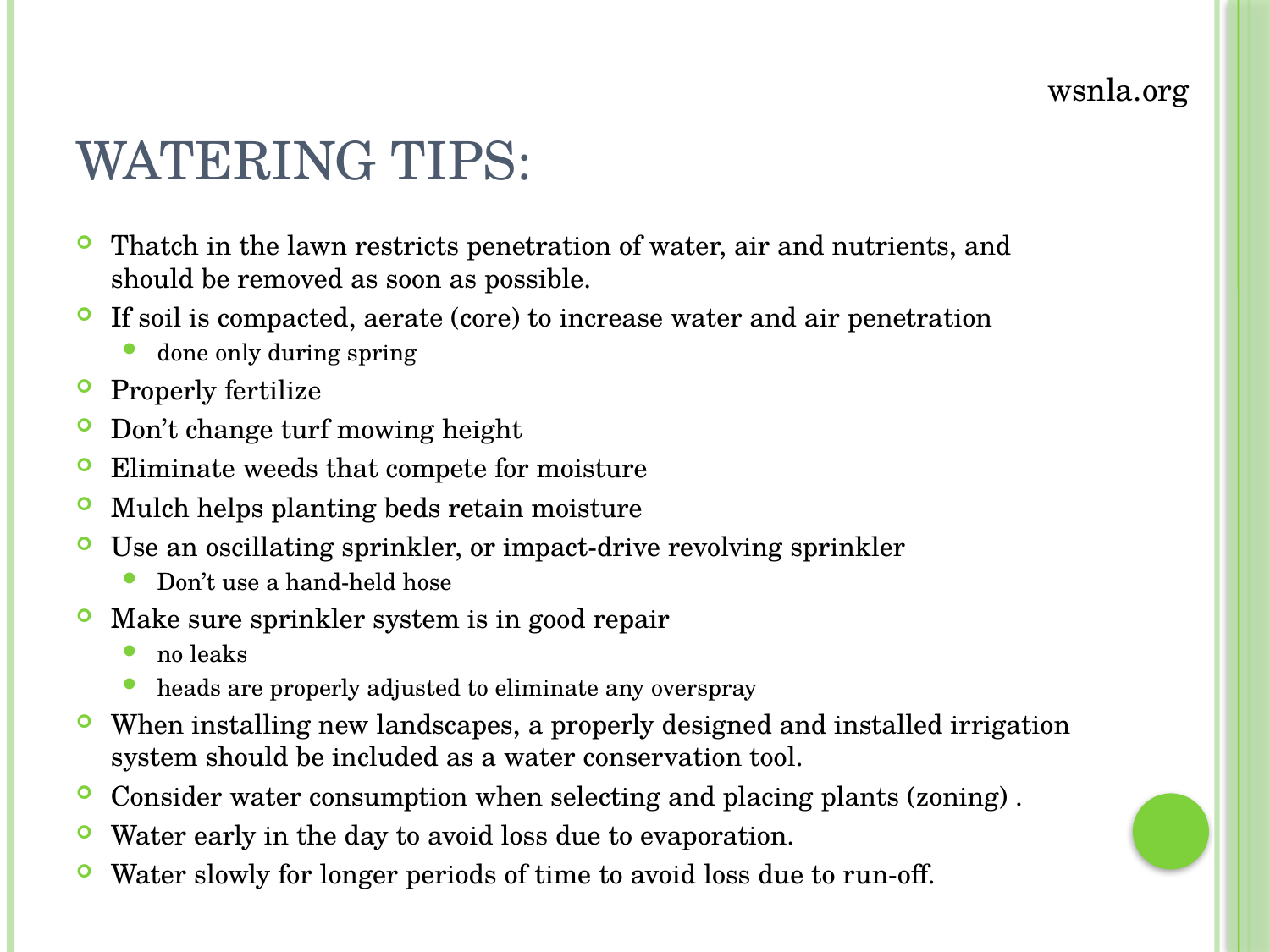

# Watering tips:
wsnla.org
Thatch in the lawn restricts penetration of water, air and nutrients, and should be removed as soon as possible.
If soil is compacted, aerate (core) to increase water and air penetration
done only during spring
Properly fertilize
Don’t change turf mowing height
Eliminate weeds that compete for moisture
Mulch helps planting beds retain moisture
Use an oscillating sprinkler, or impact-drive revolving sprinkler
Don’t use a hand-held hose
Make sure sprinkler system is in good repair
no leaks
heads are properly adjusted to eliminate any overspray
When installing new landscapes, a properly designed and installed irrigation system should be included as a water conservation tool.
Consider water consumption when selecting and placing plants (zoning) .
Water early in the day to avoid loss due to evaporation.
Water slowly for longer periods of time to avoid loss due to run-off.